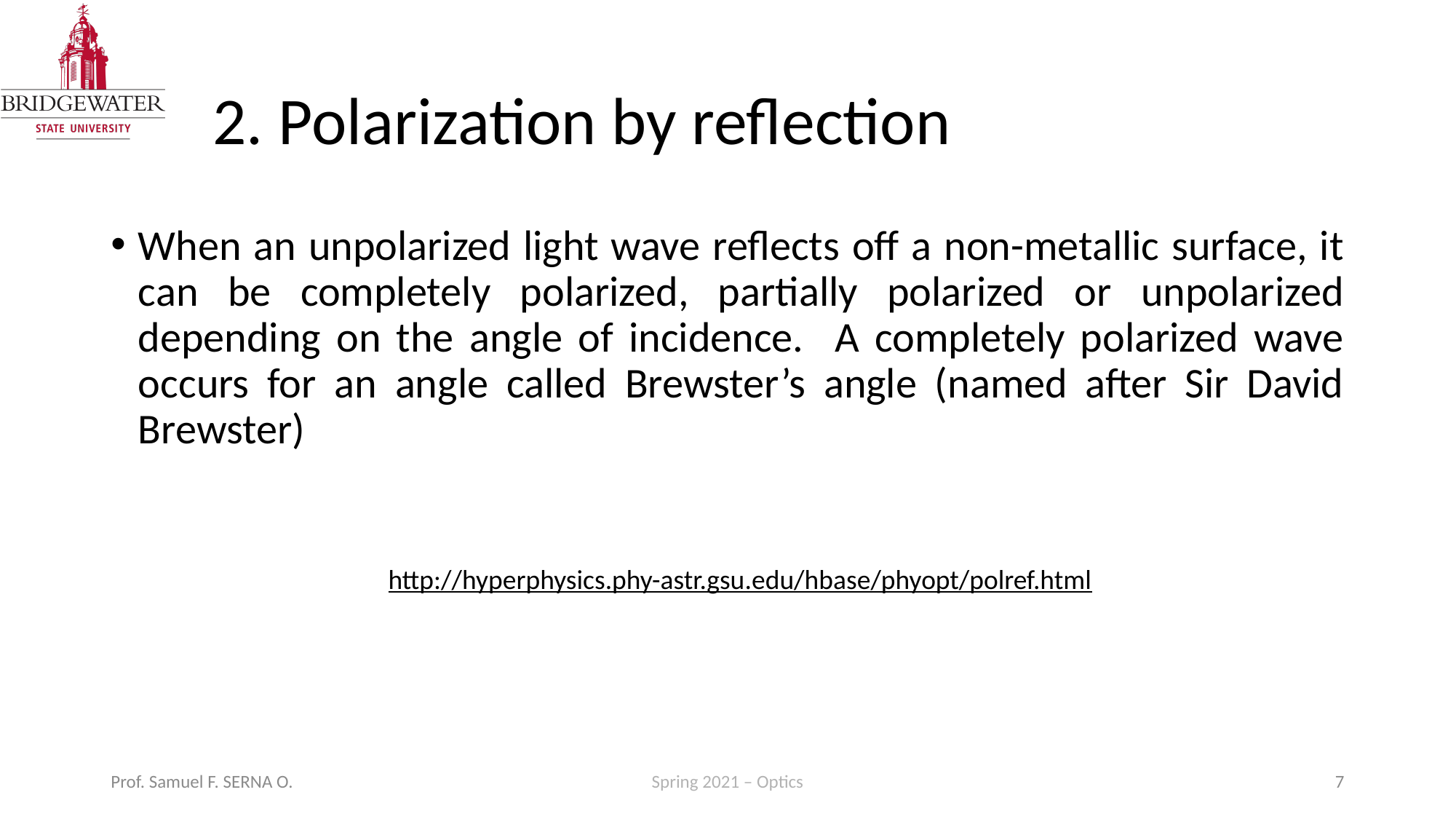

# 2. Polarization by reflection
When an unpolarized light wave reflects off a non-metallic surface, it can be completely polarized, partially polarized or unpolarized depending on the angle of incidence.  A completely polarized wave occurs for an angle called Brewster’s angle (named after Sir David Brewster)

http://hyperphysics.phy-astr.gsu.edu/hbase/phyopt/polref.html
Prof. Samuel F. SERNA O.
Spring 2021 – Optics
7